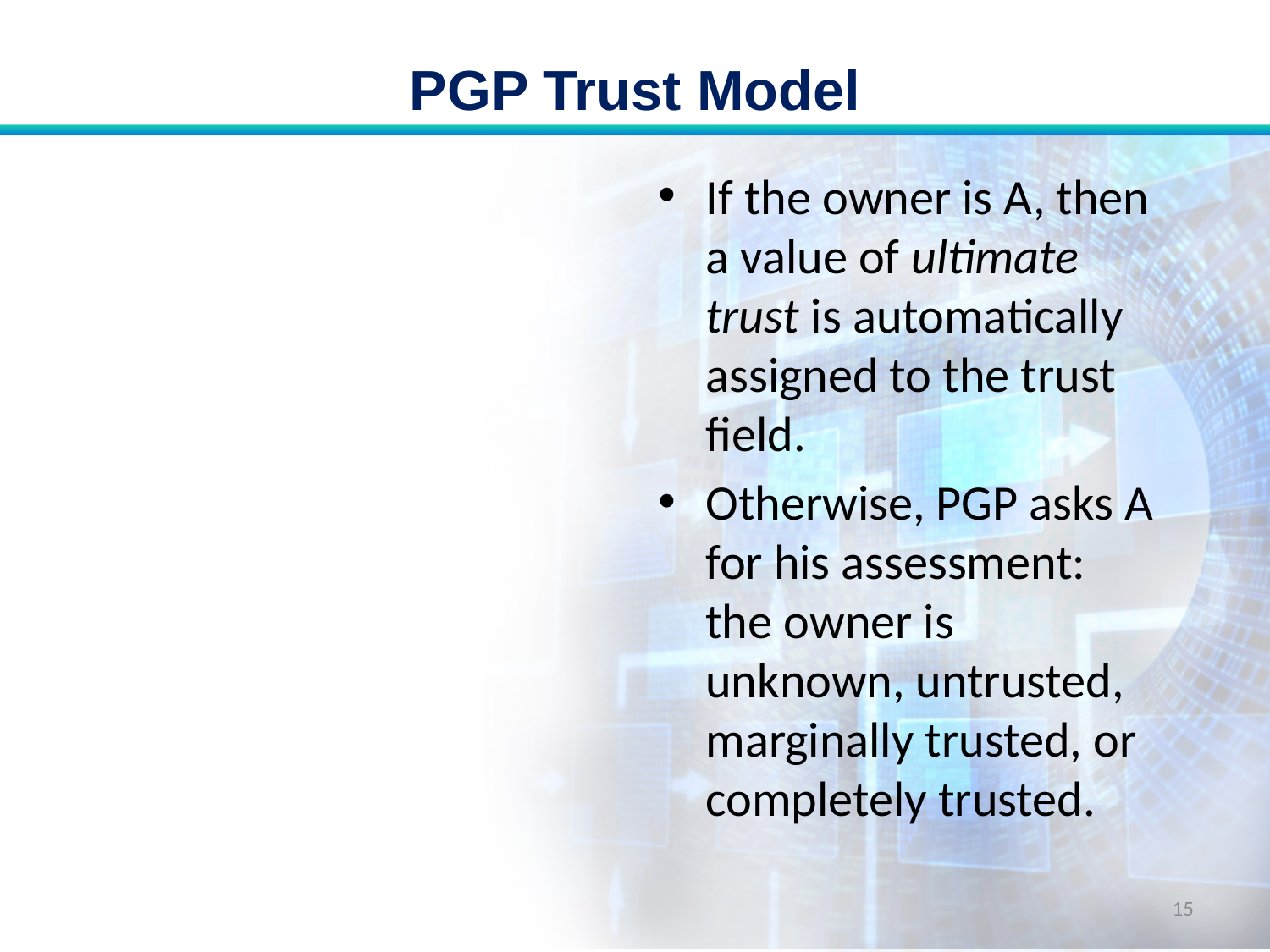

# PGP Trust Model
If the owner is A, then a value of ultimate trust is automatically assigned to the trust field.
Otherwise, PGP asks A for his assessment: the owner is unknown, untrusted, marginally trusted, or completely trusted.
15